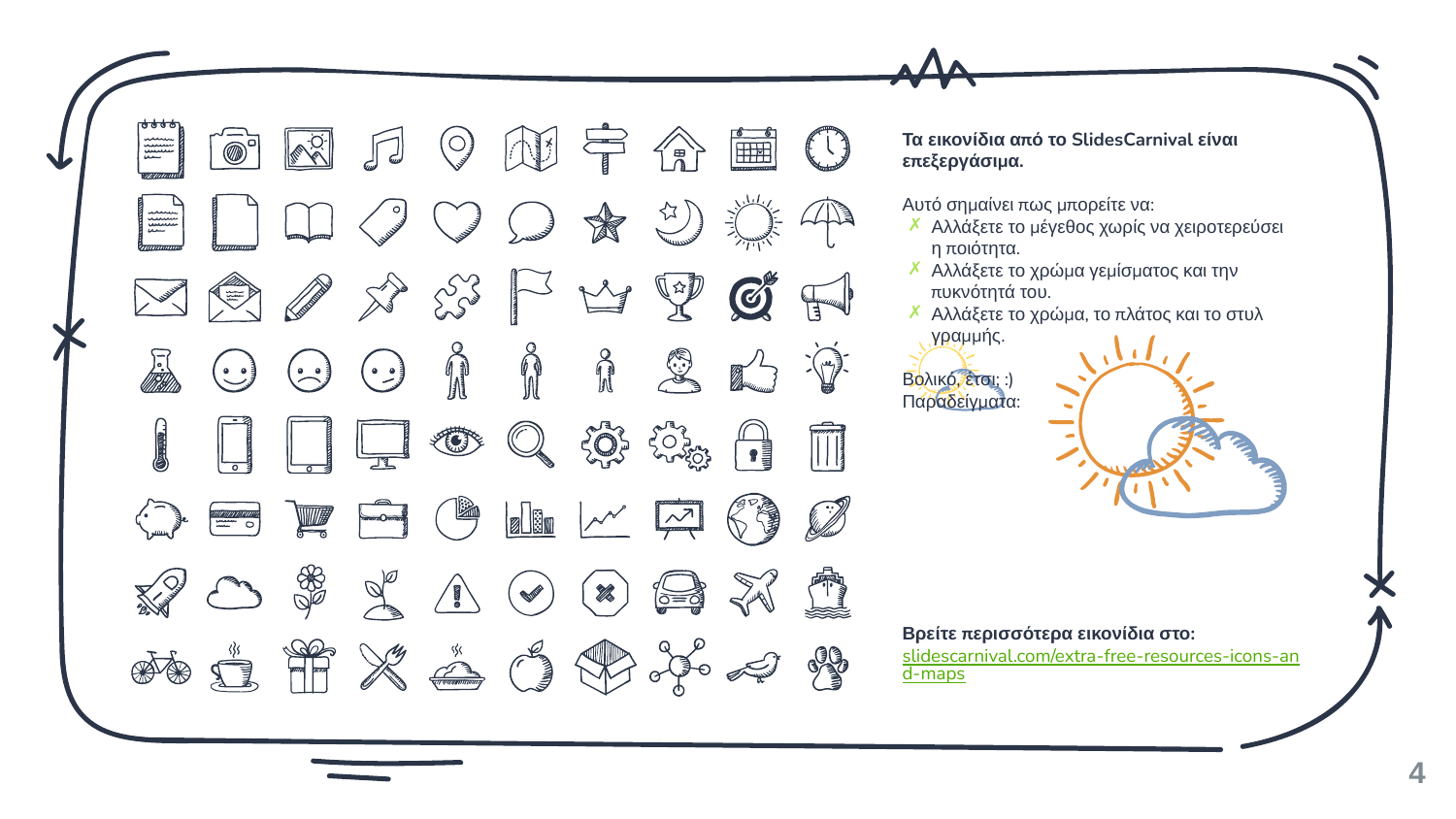

Τα εικονίδια από το SlidesCarnival είναι επεξεργάσιμα.
Αυτό σημαίνει πως μπορείτε να:
Αλλάξετε το μέγεθος χωρίς να χειροτερεύσει η ποιότητα.
Αλλάξετε το χρώμα γεμίσματος και την πυκνότητά του.
Αλλάξετε το χρώμα, το πλάτος και το στυλ γραμμής.

Βολικό, έτσι; :)
Παραδείγματα:

Βρείτε περισσότερα εικονίδια στο: slidescarnival.com/extra-free-resources-icons-and-maps

4